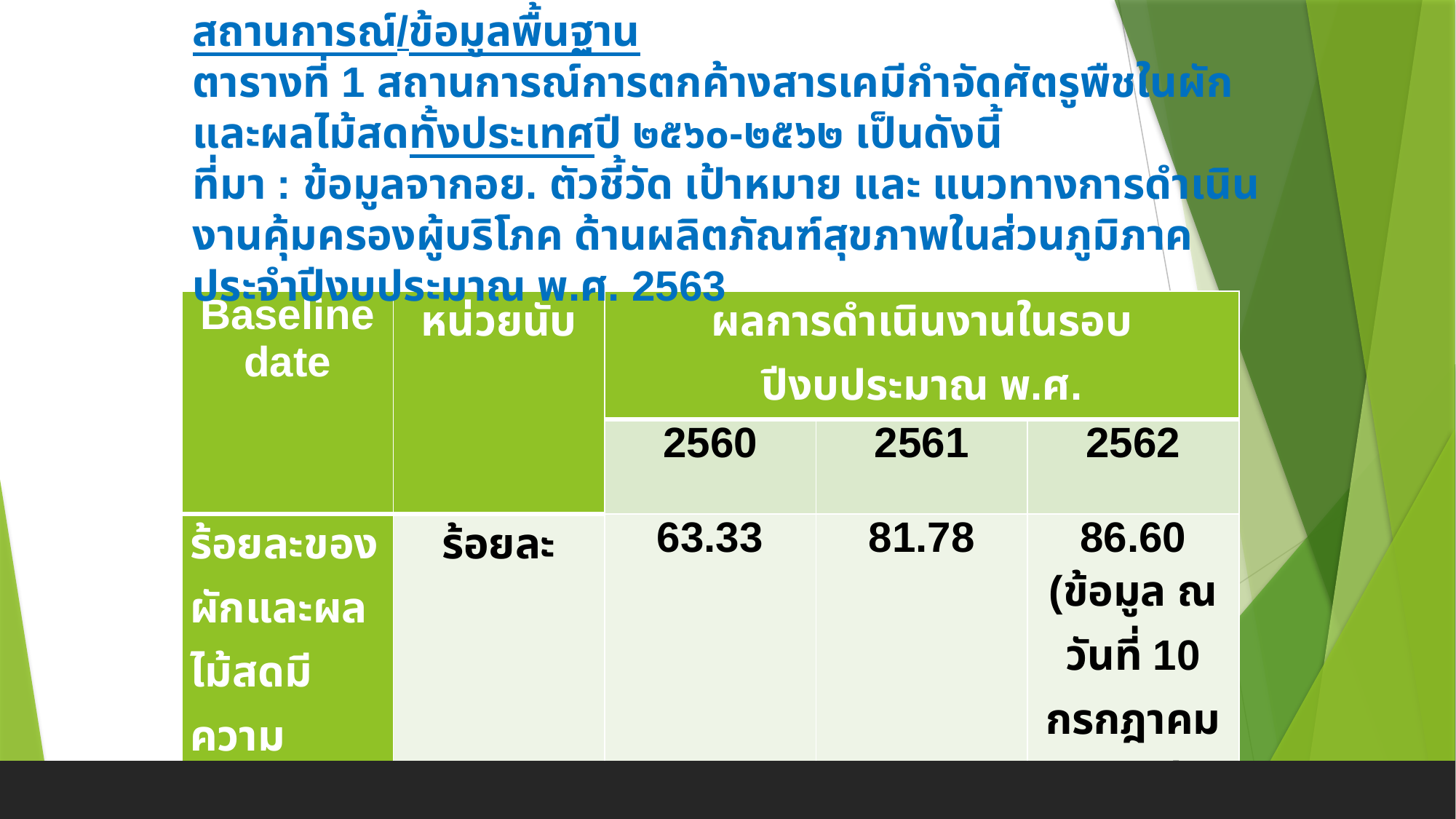

สถานการณ์/ข้อมูลพื้นฐาน
ตารางที่ 1 สถานการณ์การตกค้างสารเคมีกำจัดศัตรูพืชในผักและผลไม้สดทั้งประเทศปี ๒๕๖๐-๒๕๖๒ เป็นดังนี้
ที่มา : ข้อมูลจากอย. ตัวชี้วัด เป้าหมาย และ แนวทางการดำเนินงานคุ้มครองผู้บริโภค ด้านผลิตภัณฑ์สุขภาพในส่วนภูมิภาค ประจำปีงบประมาณ พ.ศ. 2563
| Baseline date | หน่วยนับ | ผลการดำเนินงานในรอบปีงบประมาณ พ.ศ. |  |  |
| --- | --- | --- | --- | --- |
|  |  | 2560 | 2561 | 2562 |
| ร้อยละของผักและผลไม้สดมีความปลอดภัยจากสารเคมีกำจัดศัตรูพืช | ร้อยละ | 63.33 | 81.78 | 86.60 (ข้อมูล ณ วันที่ 10 กรกฎาคม 2562) |